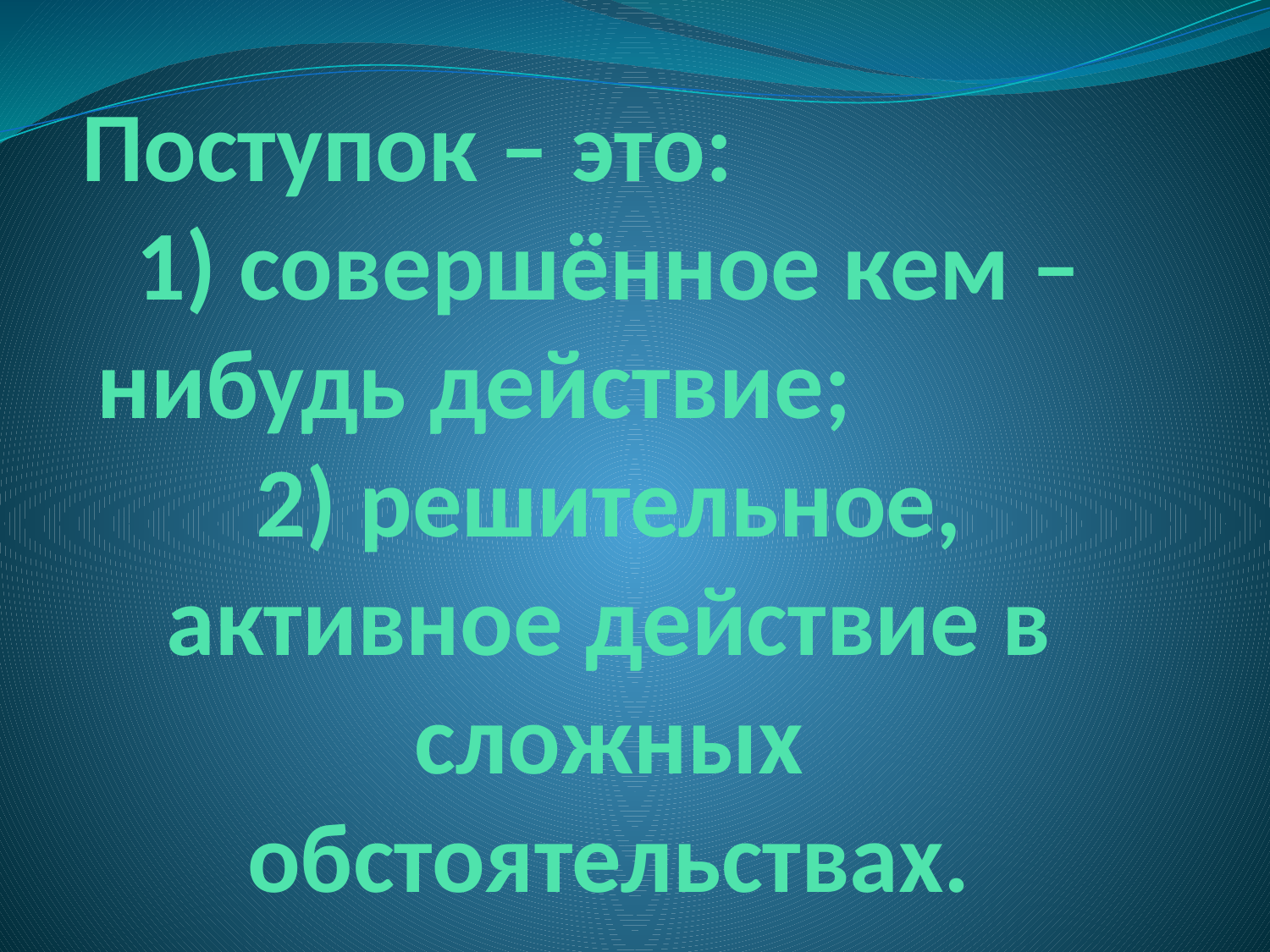

# Поступок – это: 1) совершённое кем – нибудь действие;             2) решительное, активное действие в сложных обстоятельствах.